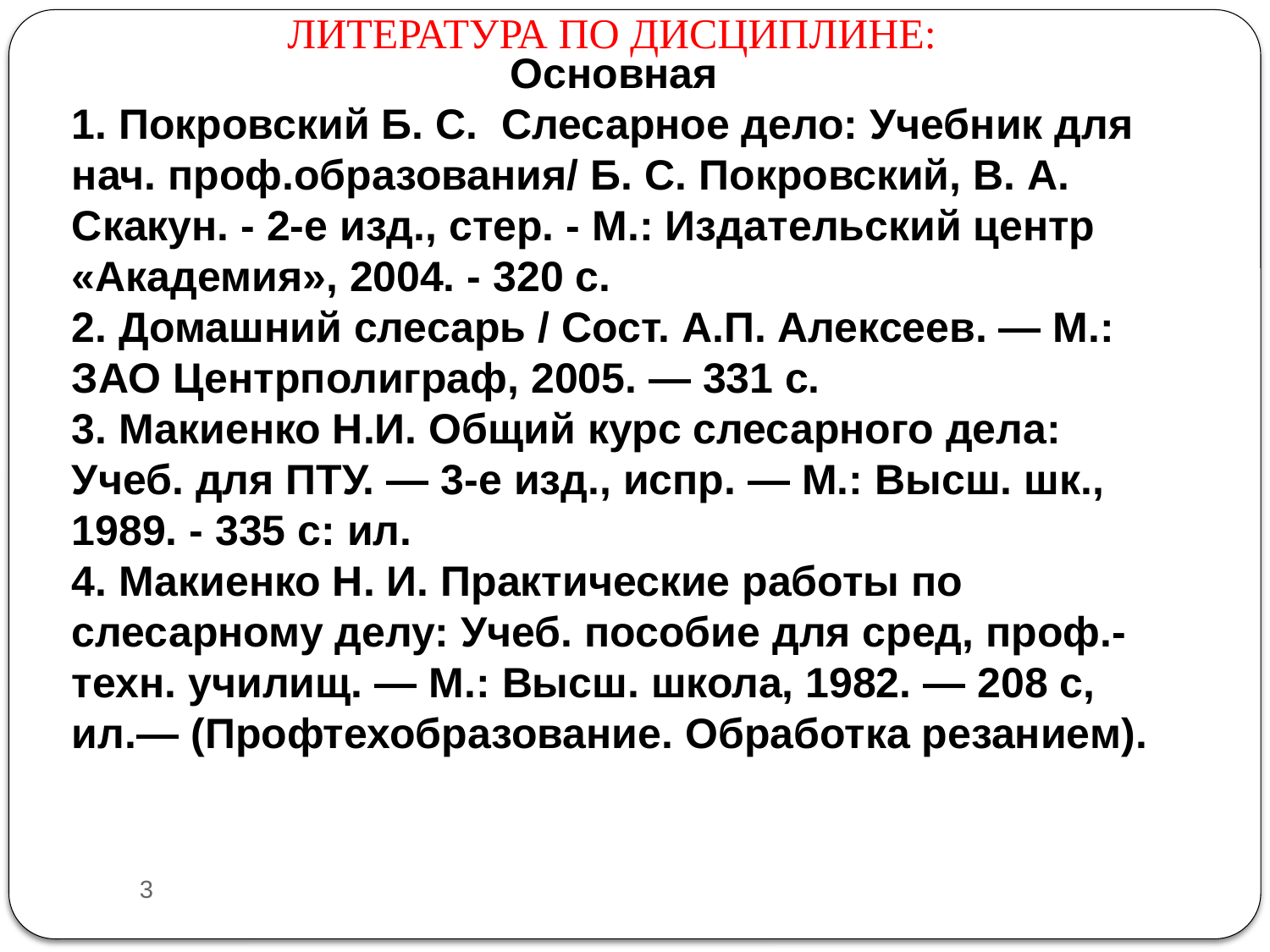

ЛИТЕРАТУРА ПО ДИСЦИПЛИНЕ:
Основная
1. Покровский Б. С.  Слесарное дело: Учебник для нач. проф.образования/ Б. С. Покровский, В. А. Скакун. - 2-е изд., стер. - М.: Изда­тельский центр «Академия», 2004. - 320 с.
2. Домашний слесарь / Сост. А.П. Алексеев. — М.: ЗАО Центрполиграф, 2005. — 331 с.
3. Макиенко Н.И. Общий курс слесарного дела: Учеб. для ПТУ. — 3-е изд., испр. — М.: Высш. шк., 1989. - 335 с: ил.
4. Макиенко Н. И. Практические работы по слесарному делу: Учеб. пособие для сред, проф.-техн. училищ. — М.: Высш. школа, 1982. — 208 с, ил.— (Профтехобразование. Обработка резанием).
3